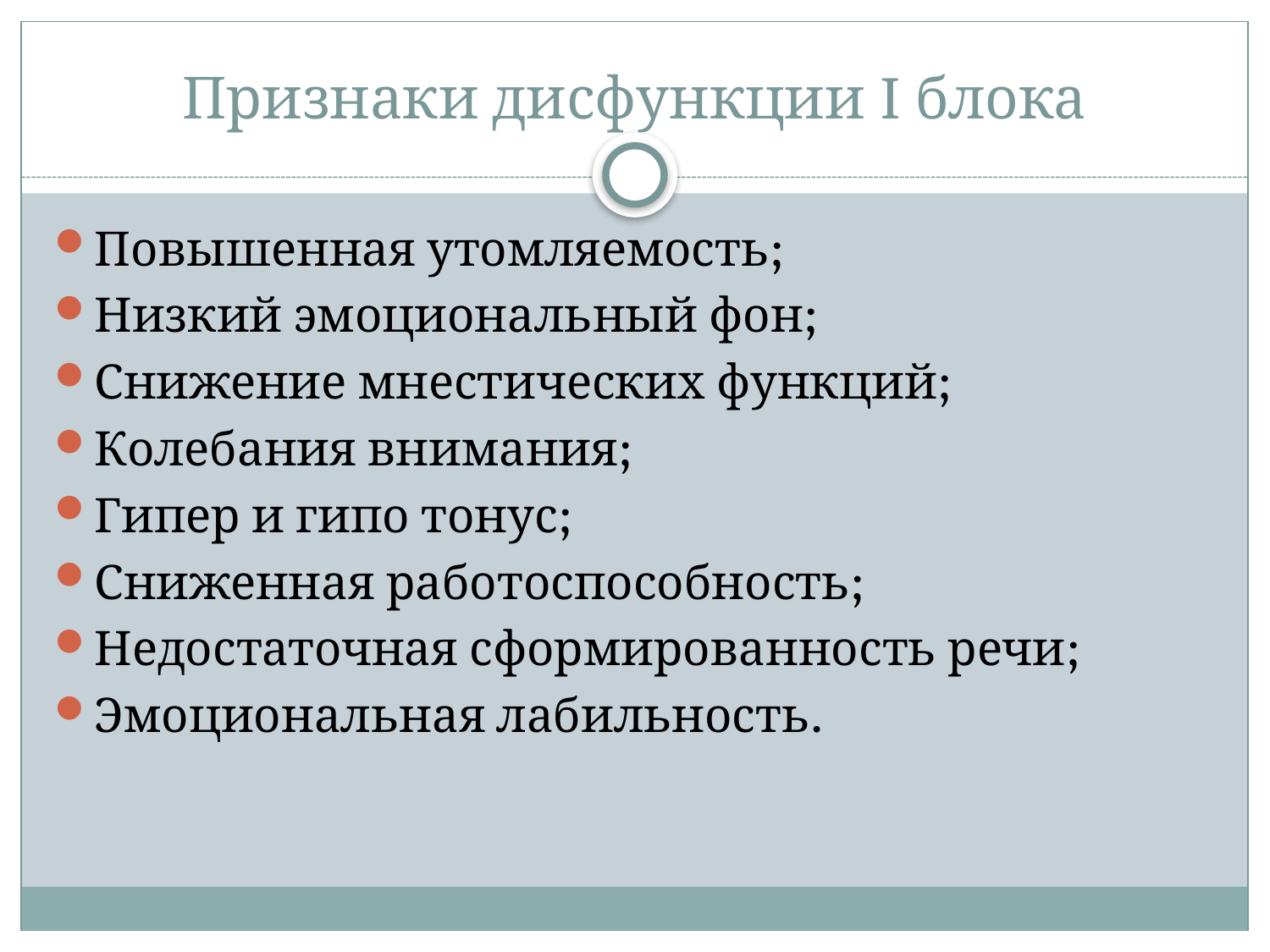

# Признаки дисфункции I блока
Повышенная утомляемость;
Низкий эмоциональный фон;
Снижение мнестических функций;
Колебания внимания;
Гипер и гипо тонус;
Сниженная работоспособность;
Недостаточная сформированность речи;
Эмоциональная лабильность.